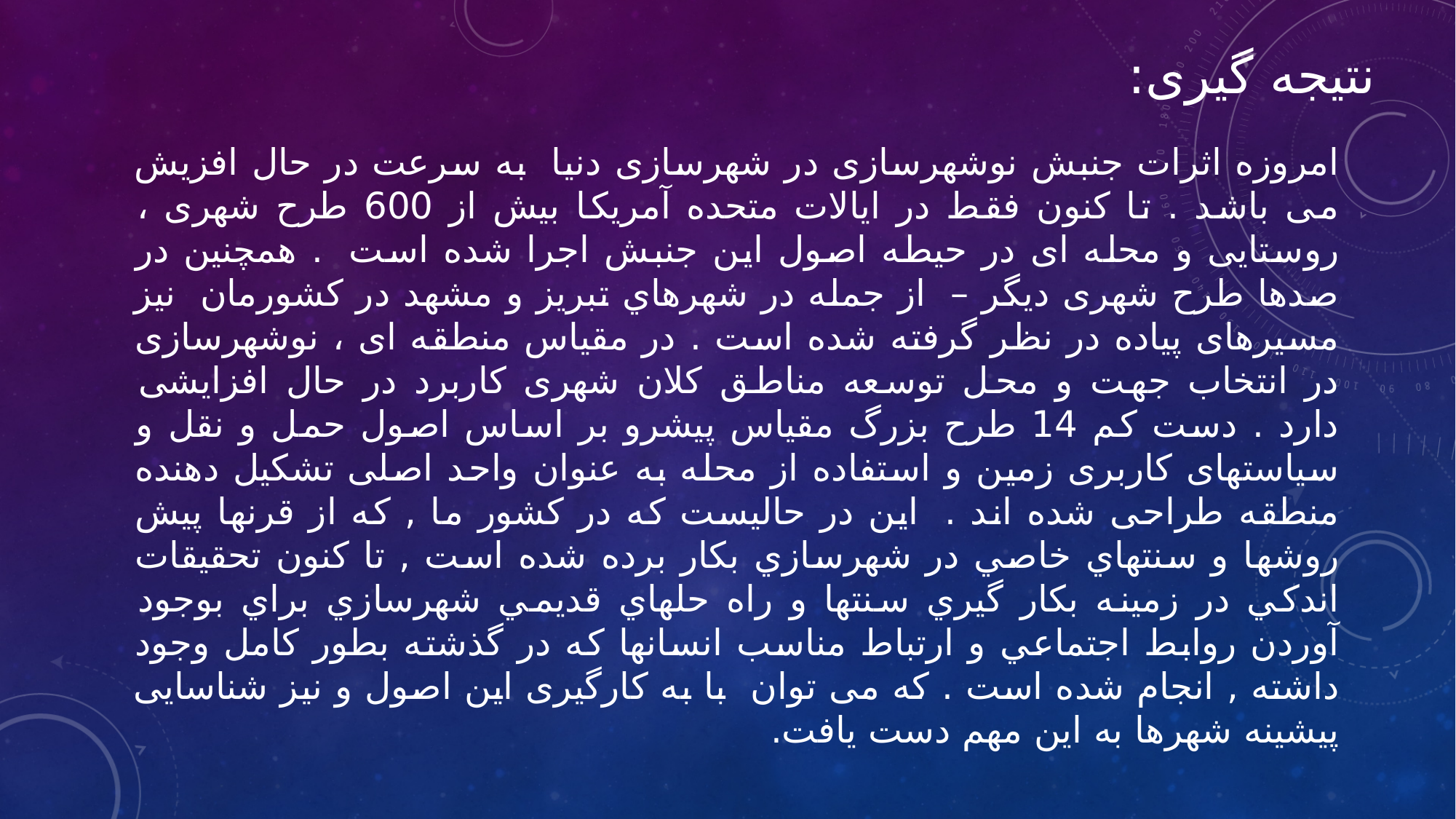

# نتیجه گیری:
امروزه اثرات جنبش نوشهرسازی در شهرسازی دنيا  به سرعت در حال افزيش می باشد . تا کنون فقط در ايالات متحده آمريکا بيش از 600 طرح شهری ، روستايی و محله ای در حيطه اصول اين جنبش اجرا شده است  . همچنين در صدها طرح شهری ديگر –  از جمله در شهرهاي تبريز و مشهد در كشورمان  نيز مسيرهای پياده در نظر گرفته شده است . در مقياس منطقه ای ، نوشهرسازی در انتخاب جهت و محل توسعه مناطق کلان شهری کاربرد در حال افزايشی دارد . دست کم 14 طرح بزرگ مقياس پيشرو بر اساس اصول حمل و نقل و سياستهای کاربری زمين و استفاده از محله به عنوان واحد اصلی تشکيل دهنده منطقه طراحی شده اند .  اين در حاليست كه در كشور ما , كه از قرنها پيش روشها و سنتهاي خاصي در شهرسازي بكار برده شده است , تا كنون تحقيقات اندكي در زمينه بكار گيري سنتها و راه حلهاي قديمي شهرسازي براي بوجود آوردن روابط اجتماعي و ارتباط مناسب انسانها كه در گذشته بطور كامل وجود داشته , انجام شده است . که می توان  با به کارگیری این اصول و نیز شناسایی پیشینه شهرها به این مهم دست یافت.